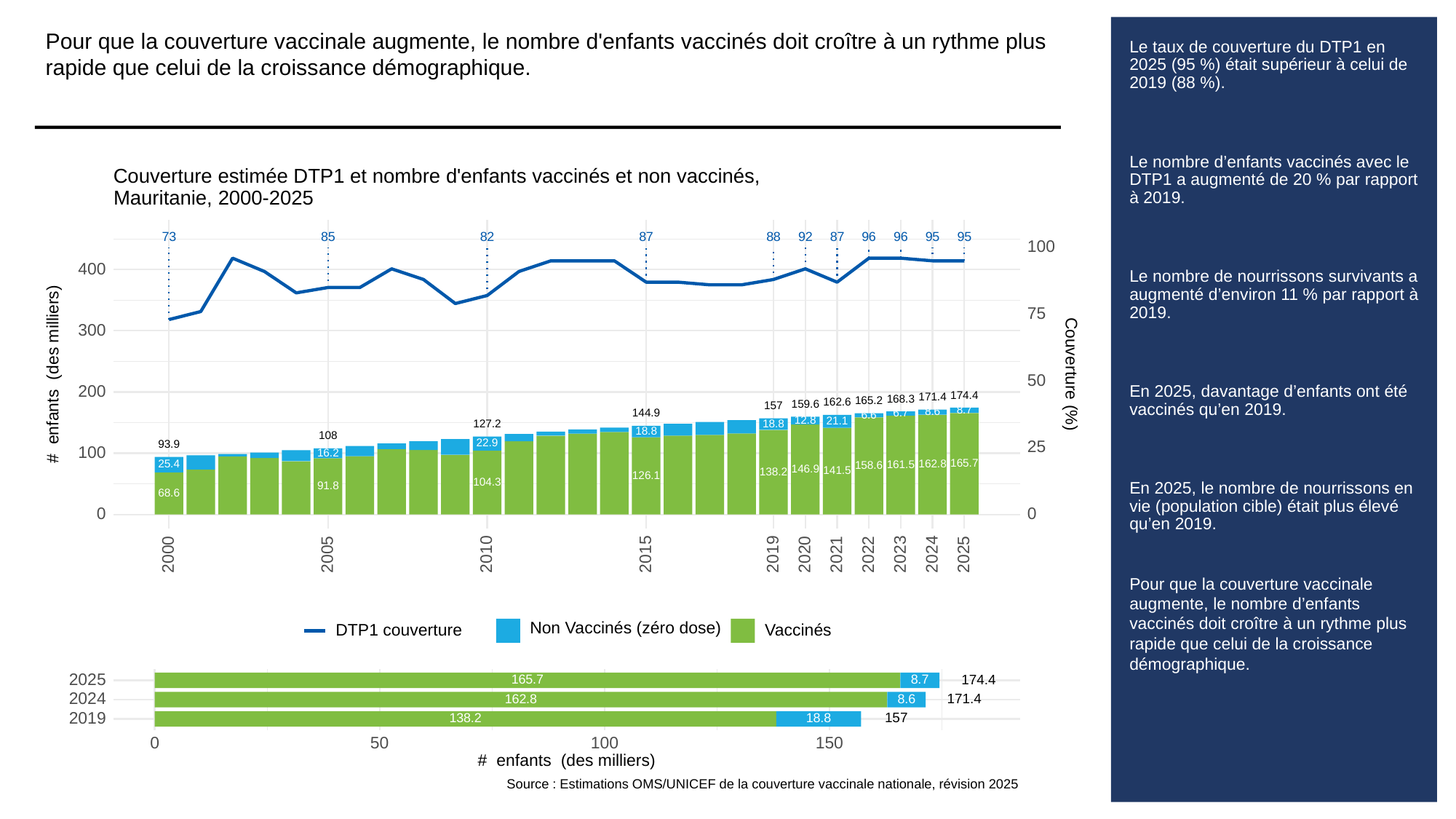

Pour que la couverture vaccinale augmente, le nombre d'enfants vaccinés doit croître à un rythme plus rapide que celui de la croissance démographique.
# Le taux de couverture du DTP1 en 2025 (95 %) était supérieur à celui de 2019 (88 %).

Le nombre d’enfants vaccinés avec le DTP1 a augmenté de 20 % par rapport à 2019.

Le nombre de nourrissons survivants a augmenté d’environ 11 % par rapport à 2019.

En 2025, davantage d’enfants ont été vaccinés qu’en 2019.

En 2025, le nombre de nourrissons en vie (population cible) était plus élevé qu’en 2019.

Pour que la couverture vaccinale augmente, le nombre d’enfants vaccinés doit croître à un rythme plus rapide que celui de la croissance démographique.

Couverture estimée DTP1 et nombre d'enfants vaccinés et non vaccinés,
Mauritanie, 2000-2025

73
85
82
87
88
92
87
96
96
95
95

100

400

75
300

#  enfants  (des milliers)
Couverture (%)
50
200
174.4

171.4
168.3
165.2
162.6
159.6
157
8.7

8.6
6.7
144.9

6.6

12.8

21.1

18.8

127.2

18.8

108

22.9
93.9

25

100

16.2

165.7
162.8
25.4
161.5

158.6
146.9
141.5
138.2

126.1

104.3
91.8

68.6
0
0

2023
2000
2005
2010
2015
2019
2020
2021
2022
2024
2025

Non Vaccinés (zéro dose)
Vaccinés
DTP1 couverture

2025
174.4
165.7
8.7

2024
171.4
162.8
8.6

2019
157
138.2
18.8

0
50
100
150
#  enfants  (des milliers)
Source : Estimations OMS/UNICEF de la couverture vaccinale nationale, révision 2025